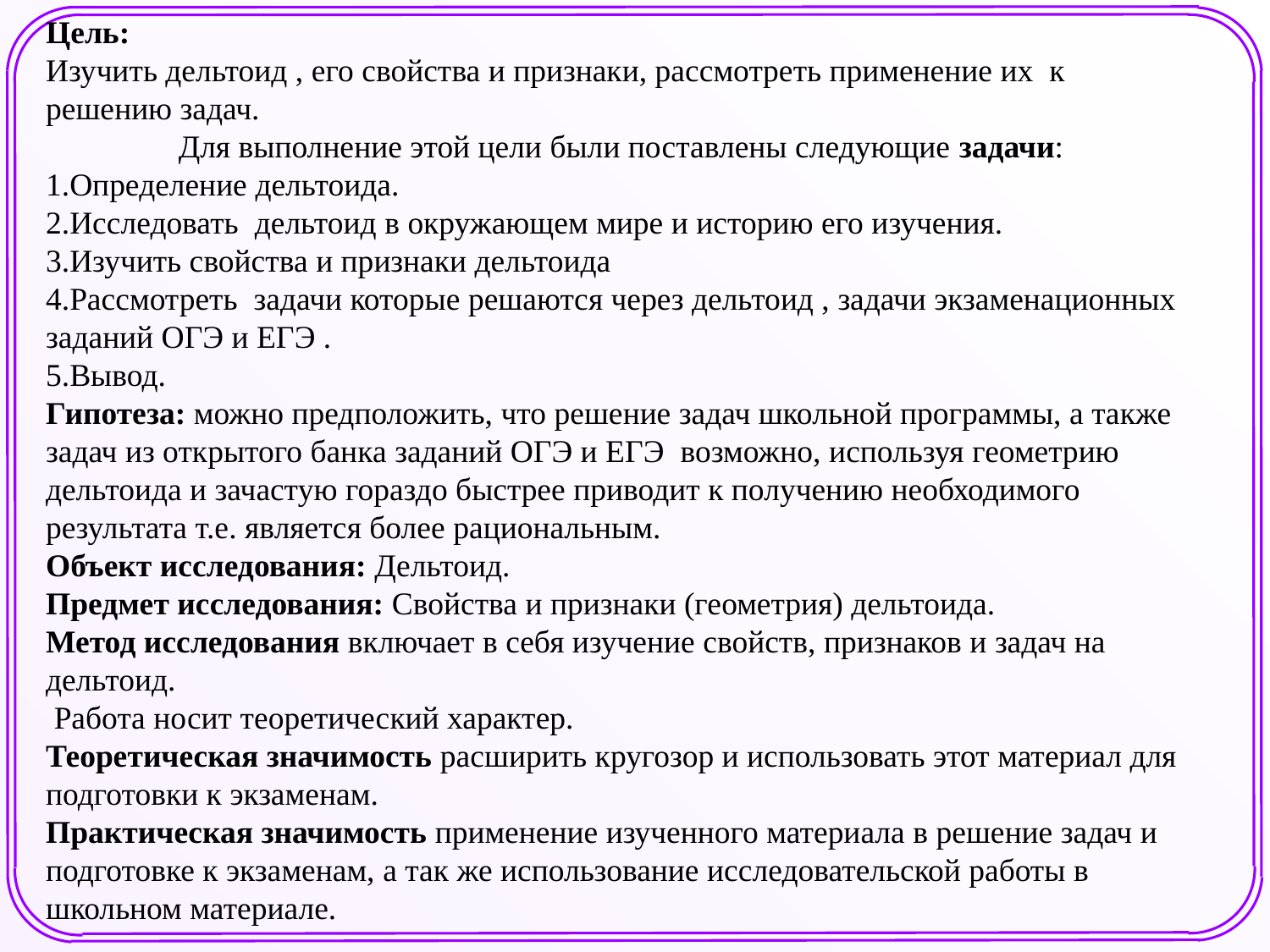

Цель:
Изучить дельтоид , его свойства и признаки, рассмотреть применение их  к решению задач.
Для выполнение этой цели были поставлены следующие задачи:
Определение дельтоида.
Исследовать  дельтоид в окружающем мире и историю его изучения.
Изучить свойства и признаки дельтоида
Рассмотреть  задачи которые решаются через дельтоид , задачи экзаменационных заданий ОГЭ и ЕГЭ .
Вывод.
Гипотеза: можно предположить, что решение задач школьной программы, а также задач из открытого банка заданий ОГЭ и ЕГЭ  возможно, используя геометрию дельтоида и зачастую гораздо быстрее приводит к получению необходимого результата т.е. является более рациональным.
Объект исследования: Дельтоид.
Предмет исследования: Свойства и признаки (геометрия) дельтоида.
Метод исследования включает в себя изучение свойств, признаков и задач на дельтоид.
 Работа носит теоретический характер.
Теоретическая значимость расширить кругозор и использовать этот материал для подготовки к экзаменам.
Практическая значимость применение изученного материала в решение задач и подготовке к экзаменам, а так же использование исследовательской работы в школьном материале.